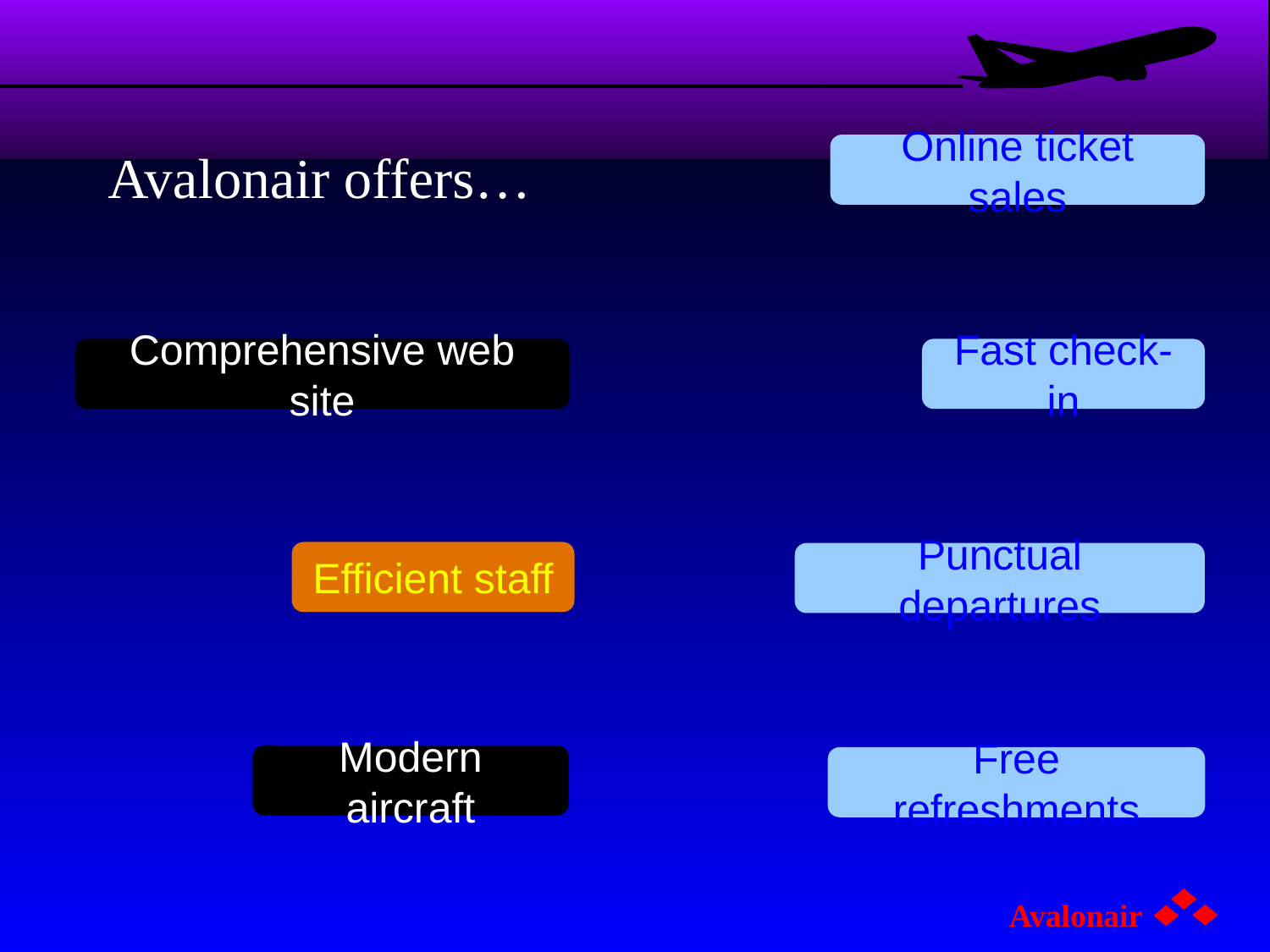

Online ticket sales
Avalonair offers…
Comprehensive web site
Fast check-in
Efficient staff
Punctual departures
Modern aircraft
Free refreshments